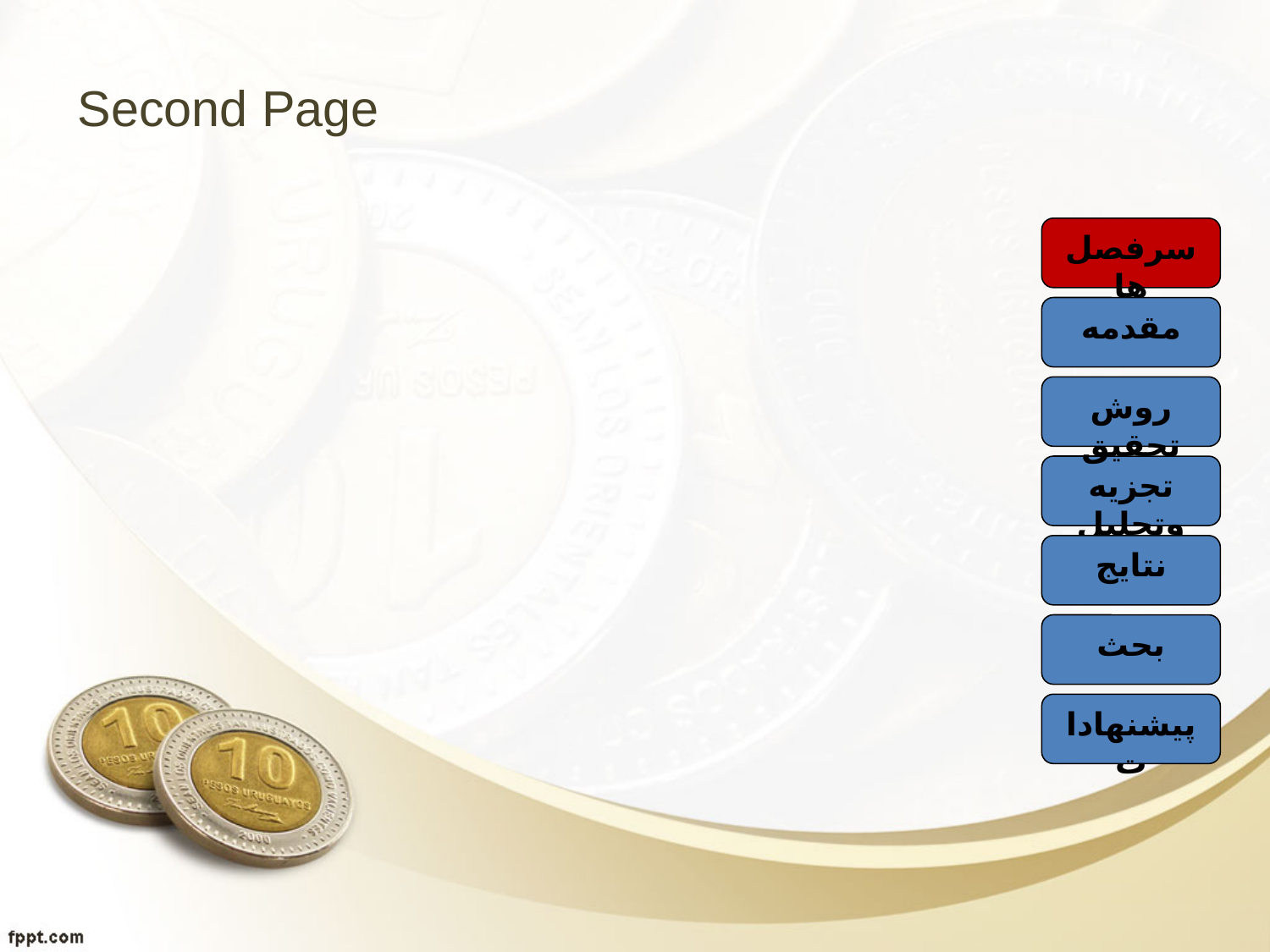

# Second Page
سرفصل ها
مقدمه
روش تحقیق

تجزیه وتحلیل
نتایج
بحث
پیشنهادات